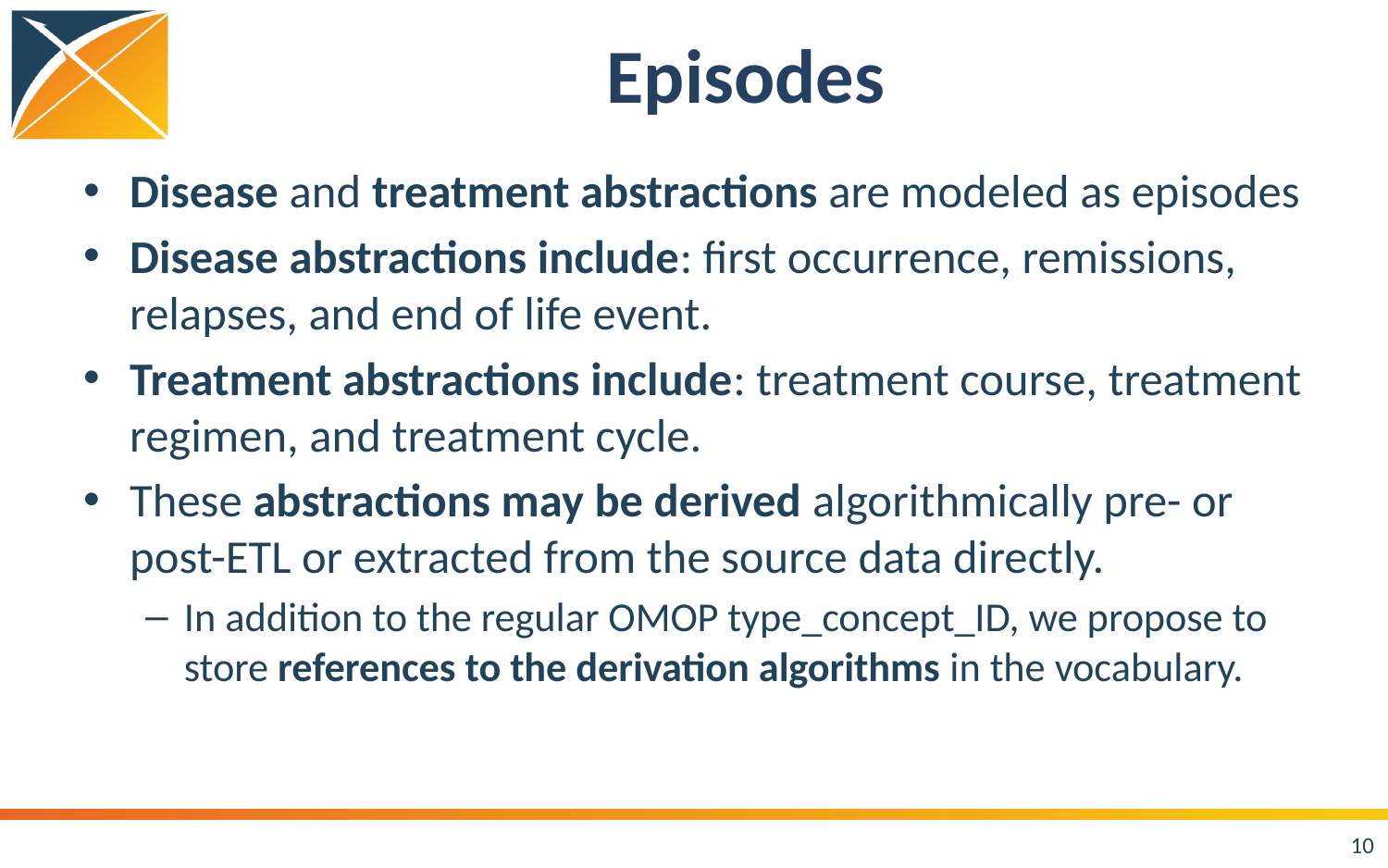

# Episodes
Disease and treatment abstractions are modeled as episodes
Disease abstractions include: first occurrence, remissions, relapses, and end of life event.
Treatment abstractions include: treatment course, treatment regimen, and treatment cycle.
These abstractions may be derived algorithmically pre- or post-ETL or extracted from the source data directly.
In addition to the regular OMOP type_concept_ID, we propose to store references to the derivation algorithms in the vocabulary.

10